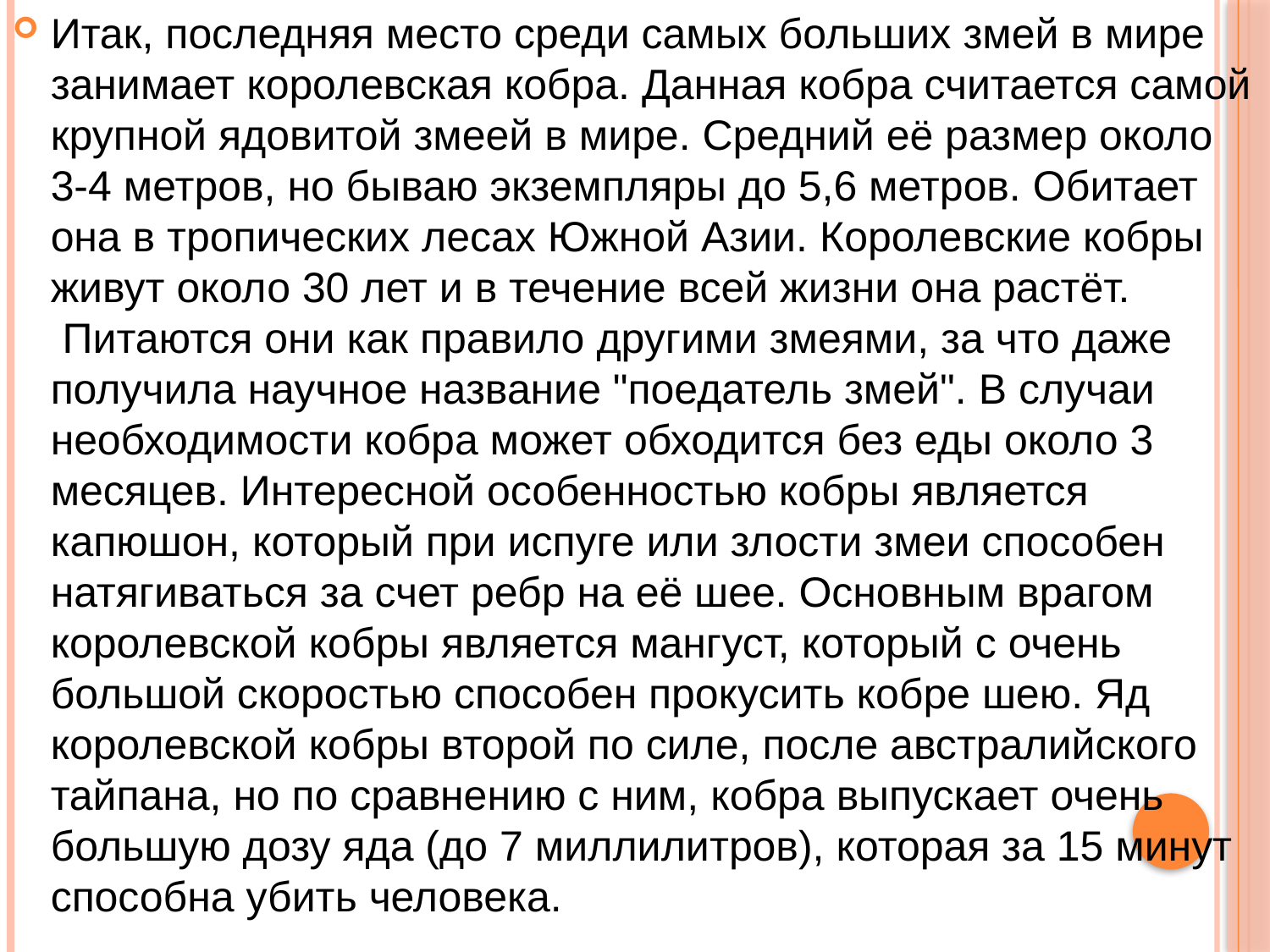

Итак, последняя место среди самых больших змей в мире занимает королевская кобра. Данная кобра считается самой крупной ядовитой змеей в мире. Средний её размер около 3-4 метров, но бываю экземпляры до 5,6 метров. Обитает она в тропических лесах Южной Азии. Королевские кобры живут около 30 лет и в течение всей жизни она растёт.  Питаются они как правило другими змеями, за что даже получила научное название "поедатель змей". В случаи необходимости кобра может обходится без еды около 3 месяцев. Интересной особенностью кобры является капюшон, который при испуге или злости змеи способен натягиваться за счет ребр на её шее. Основным врагом королевской кобры является мангуст, который с очень большой скоростью способен прокусить кобре шею. Яд королевской кобры второй по силе, после австралийского тайпана, но по сравнению с ним, кобра выпускает очень большую дозу яда (до 7 миллилитров), которая за 15 минут способна убить человека.
#